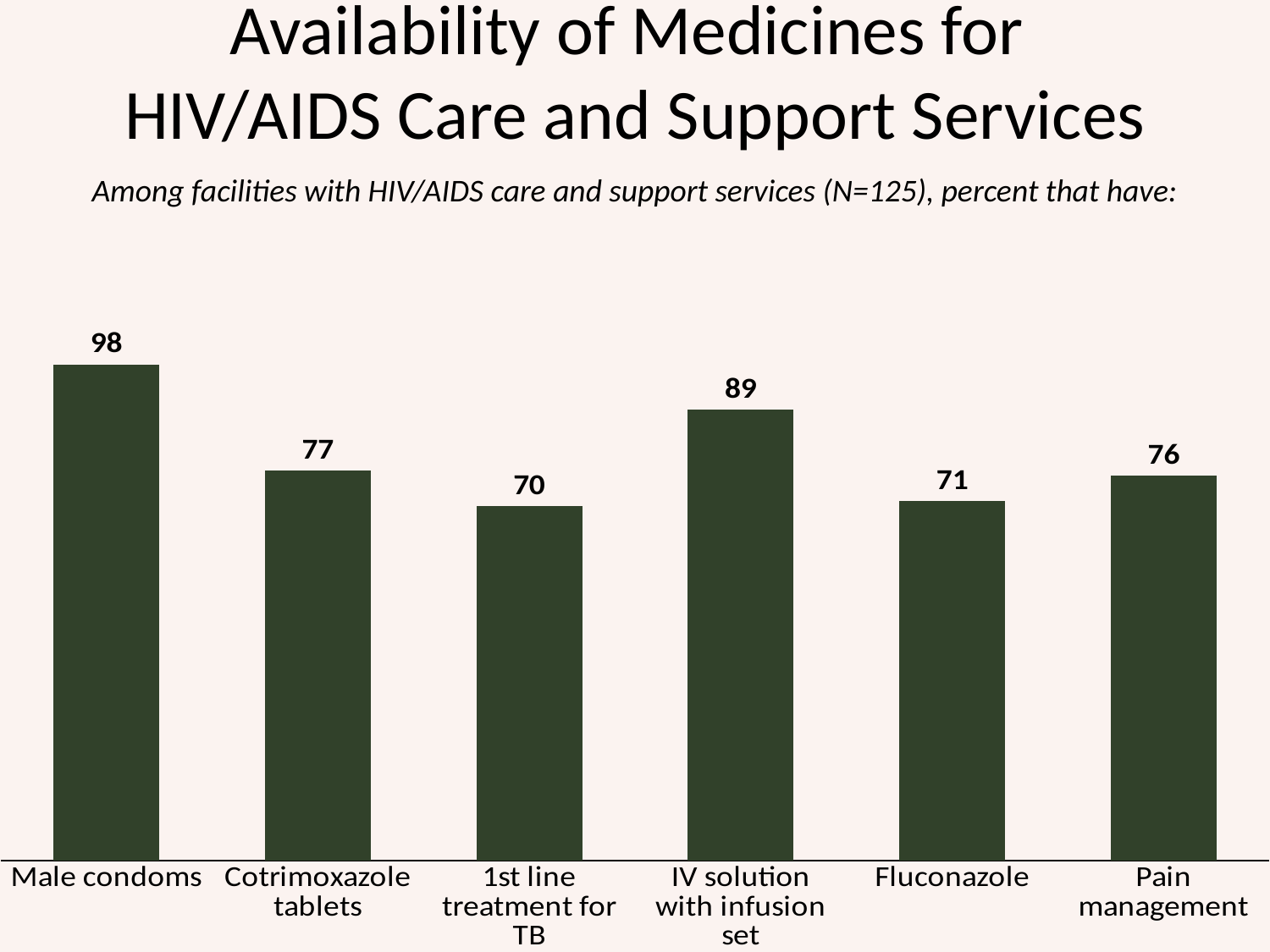

# Availability of Medicines for HIV/AIDS Care and Support Services
Among facilities with HIV/AIDS care and support services (N=125), percent that have:

### Chart

| Category | Series 1 |
|---|---|
| Male condoms | 98.0 |
| Cotrimoxazole tablets | 77.0 |
| 1st line treatment for TB | 70.0 |
| IV solution with infusion set | 89.0 |
| Fluconazole | 71.0 |
| Pain management | 76.0 |